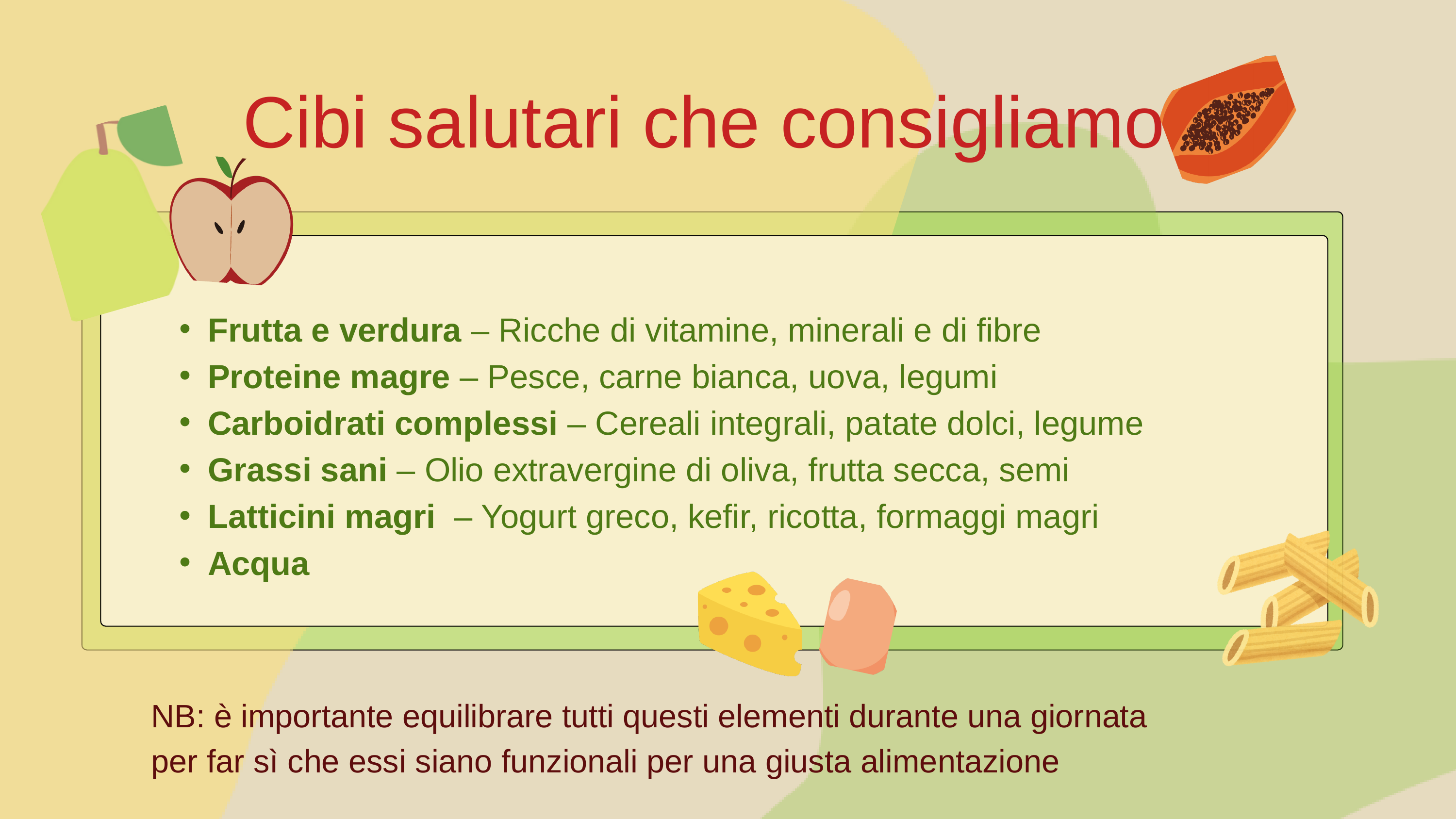

Cibi salutari che consigliamo

Frutta e verdura – Ricche di vitamine, minerali e di fibre
Proteine magre – Pesce, carne bianca, uova, legumi
Carboidrati complessi – Cereali integrali, patate dolci, legume
Grassi sani – Olio extravergine di oliva, frutta secca, semi
Latticini magri  – Yogurt greco, kefir, ricotta, formaggi magri
Acqua

NB: è importante equilibrare tutti questi elementi durante una giornata
per far sì che essi siano funzionali per una giusta alimentazione